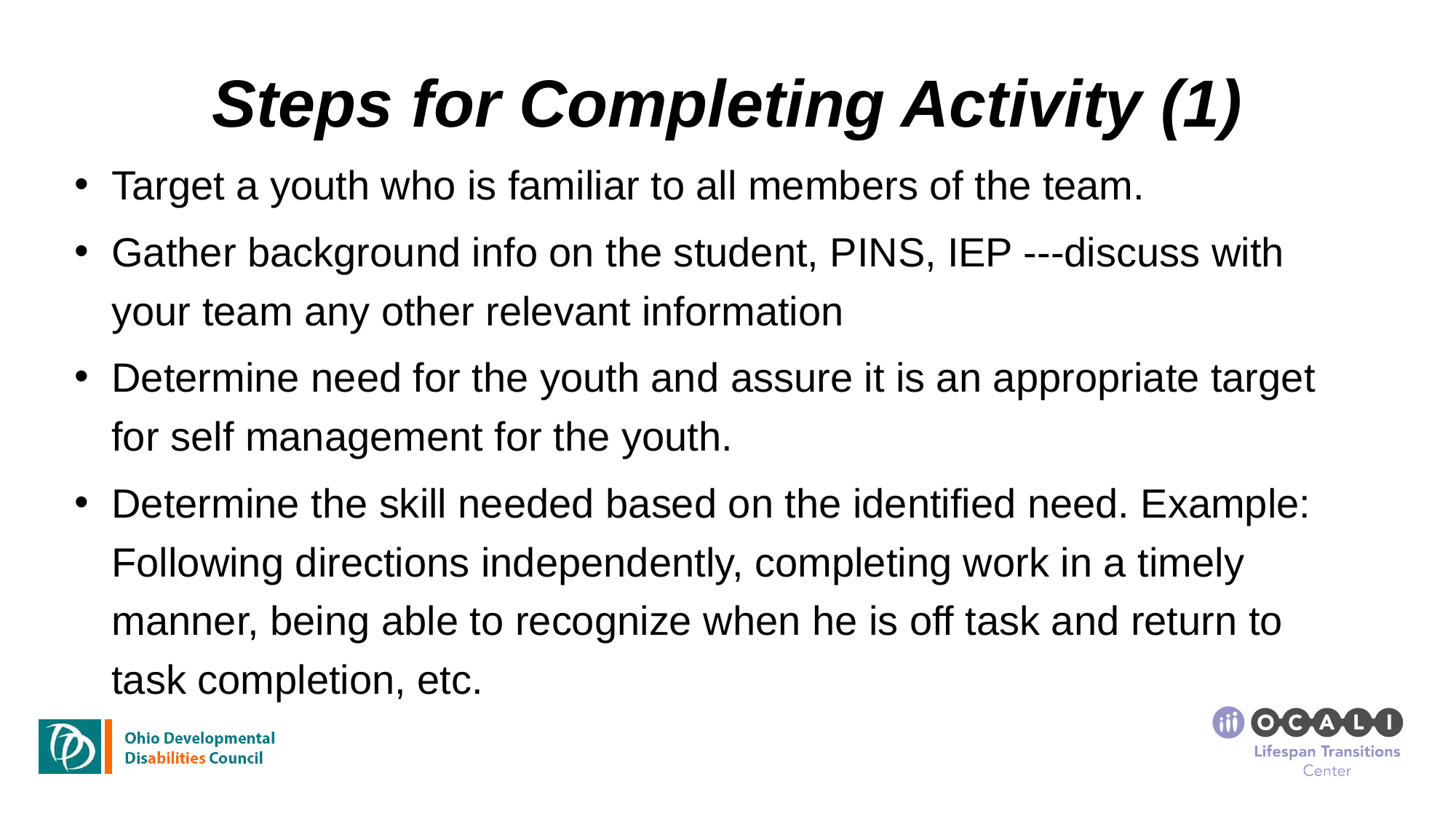

# Steps for Completing Activity (1)
Target a youth who is familiar to all members of the team.
Gather background info on the student, PINS, IEP ---discuss with your team any other relevant information
Determine need for the youth and assure it is an appropriate target for self management for the youth.
Determine the skill needed based on the identified need. Example: Following directions independently, completing work in a timely manner, being able to recognize when he is off task and return to task completion, etc.